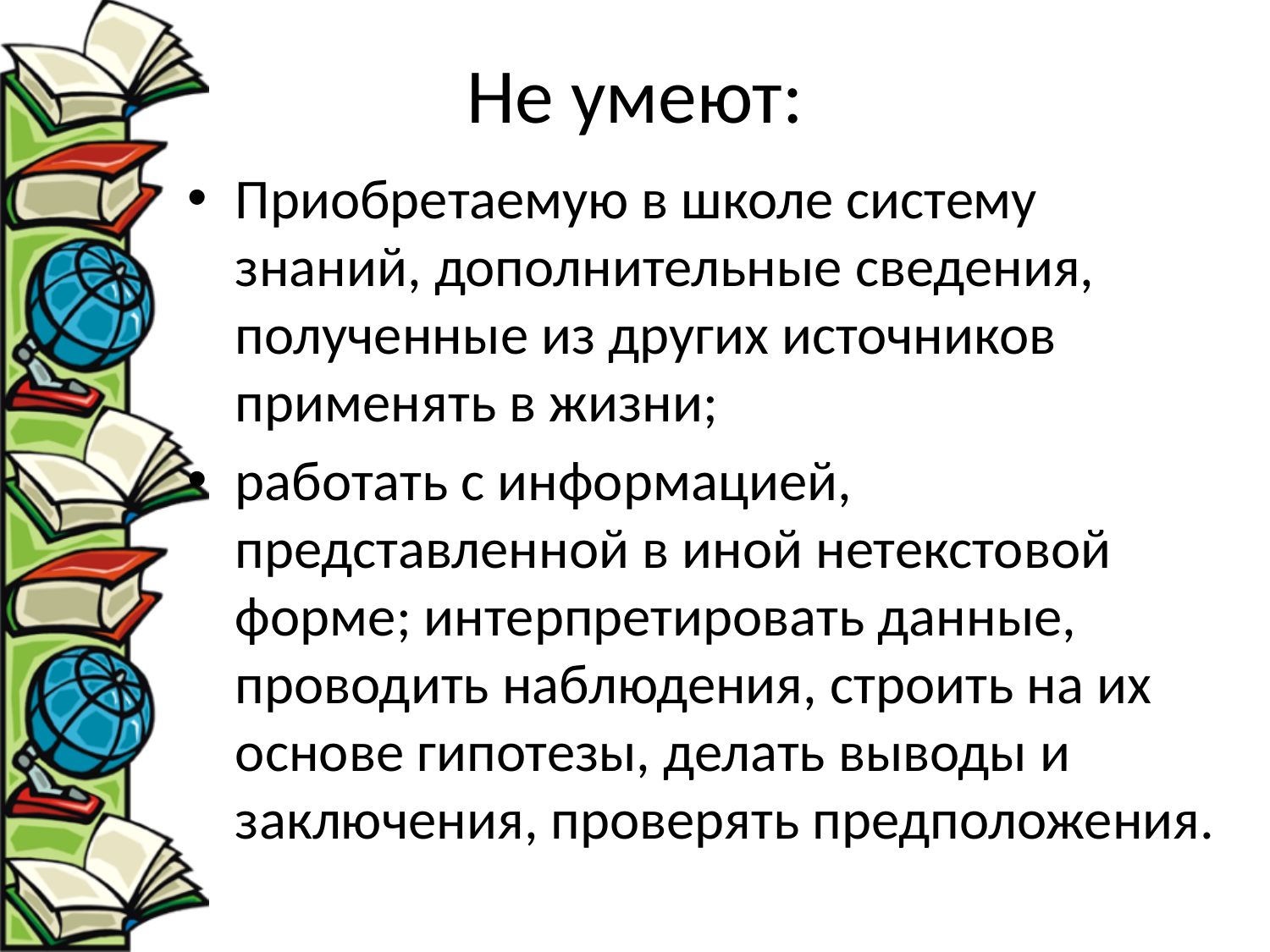

# Не умеют:
Приобретаемую в школе систему знаний, дополнительные сведения, полученные из других источников применять в жизни;
работать с информацией, представленной в иной нетекстовой форме; интерпретировать данные, проводить наблюдения, строить на их основе гипотезы, делать выводы и заключения, проверять предположения.